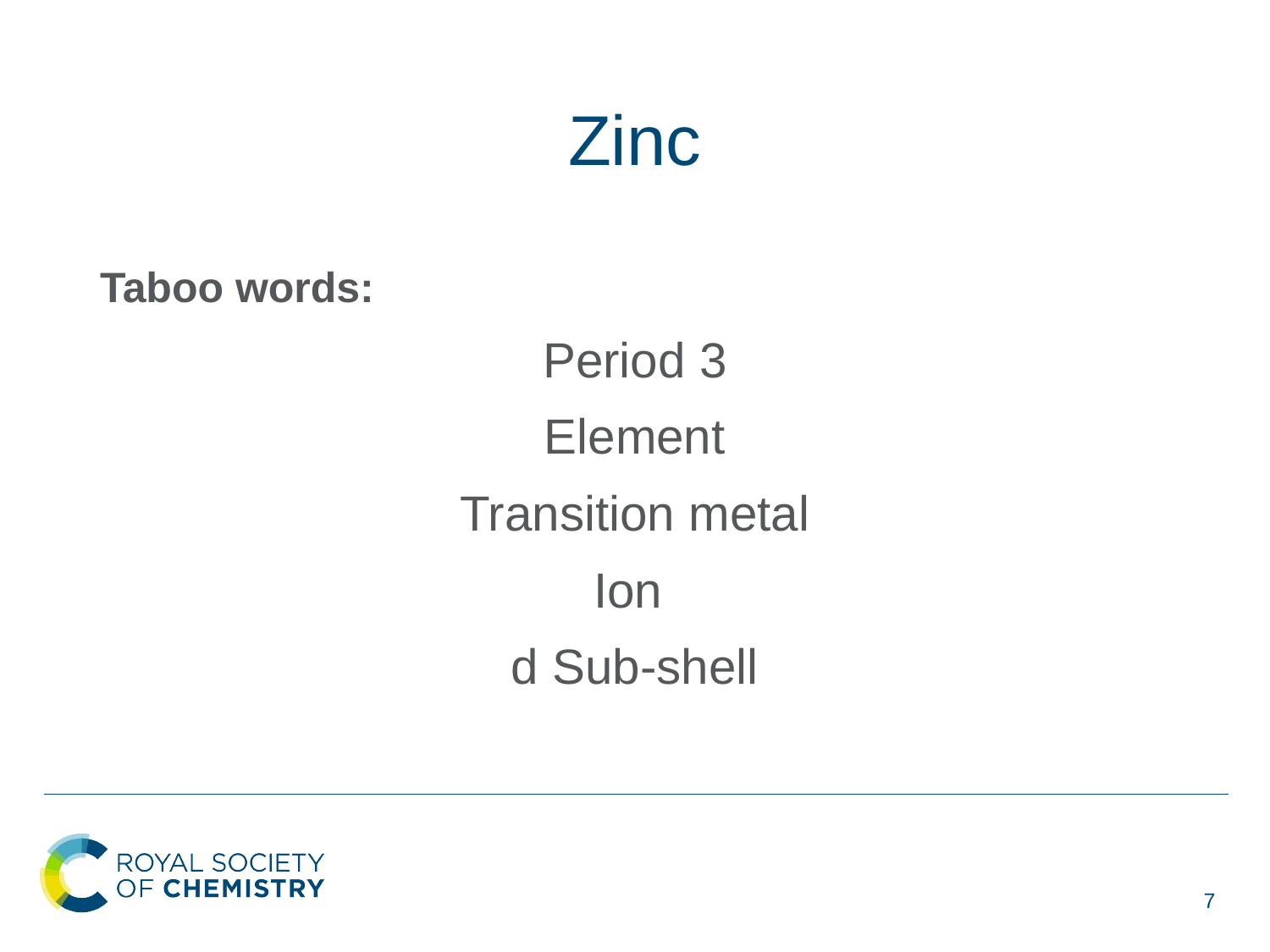

# Zinc
Taboo words:
Period 3
Element
Transition metal
Ion
d Sub-shell

7